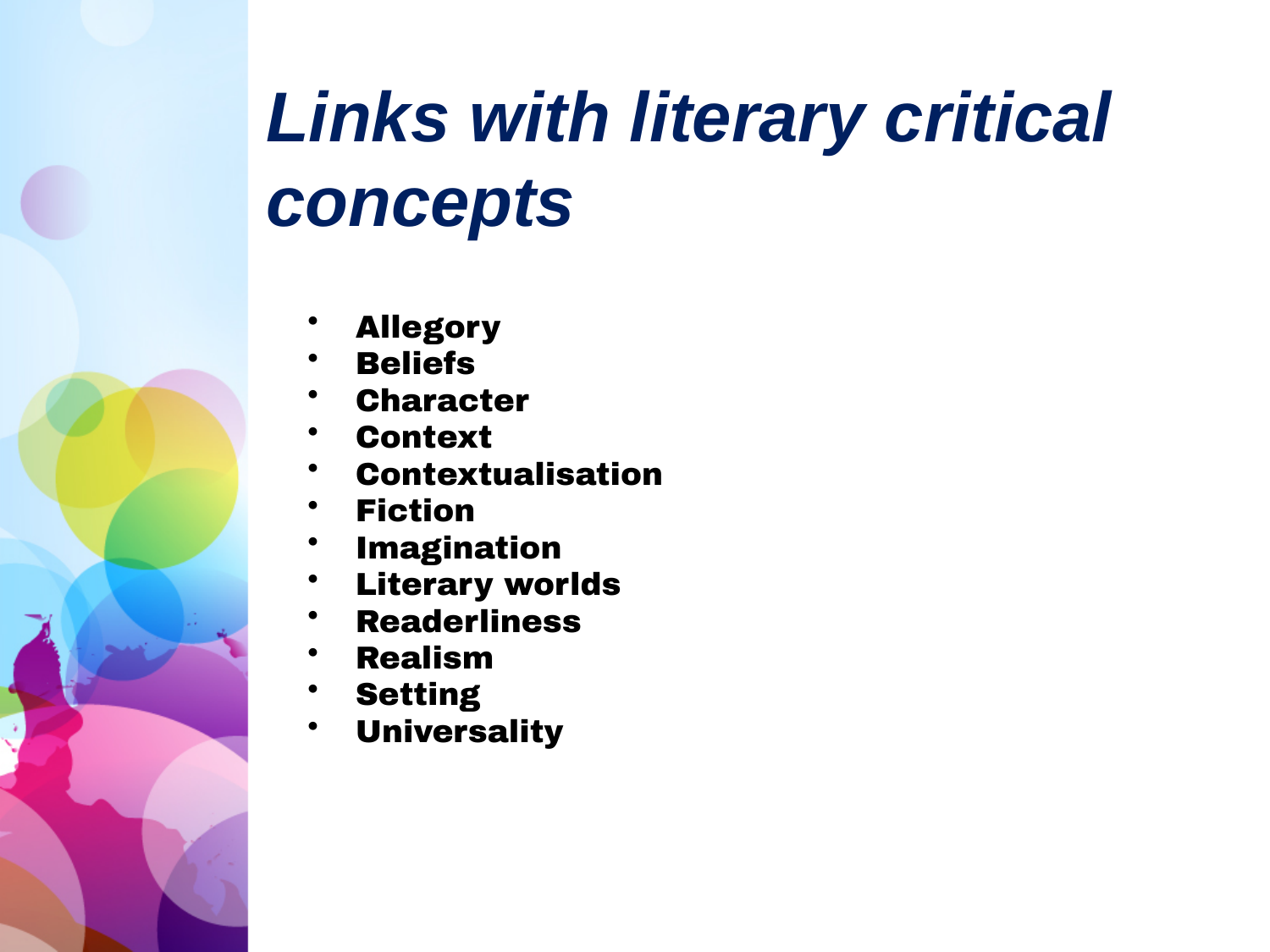

# Links with literary critical concepts

Allegory
Beliefs
Character
Context
Contextualisation
Fiction
Imagination
Literary worlds
Readerliness
Realism
Setting
Universality